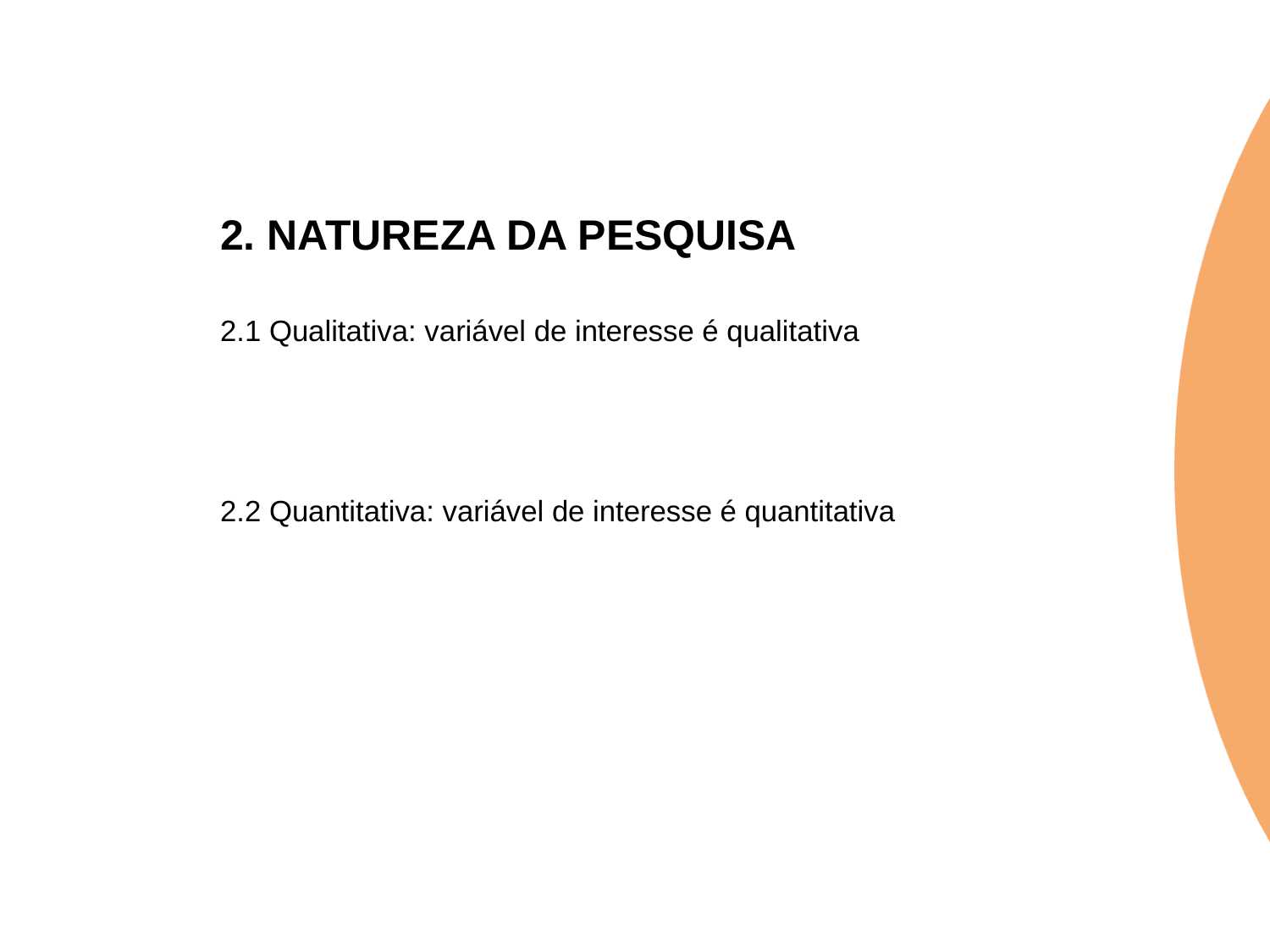

2. NATUREZA DA PESQUISA
2.1 Qualitativa: variável de interesse é qualitativa

2.2 Quantitativa: variável de interesse é quantitativa